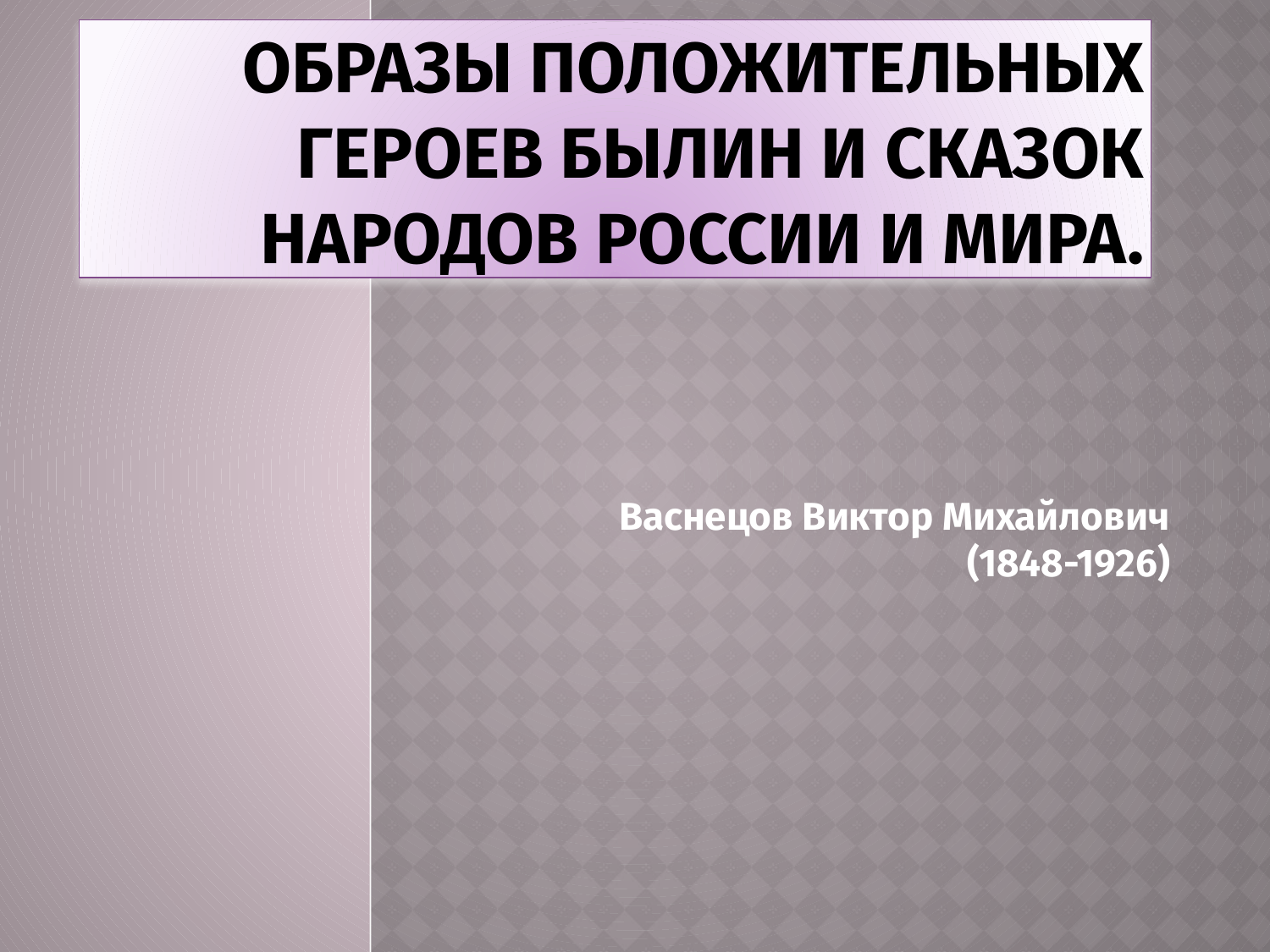

# Образы положительных героев былин и сказок народов России и мира.
Васнецов Виктор Михайлович
(1848-1926)